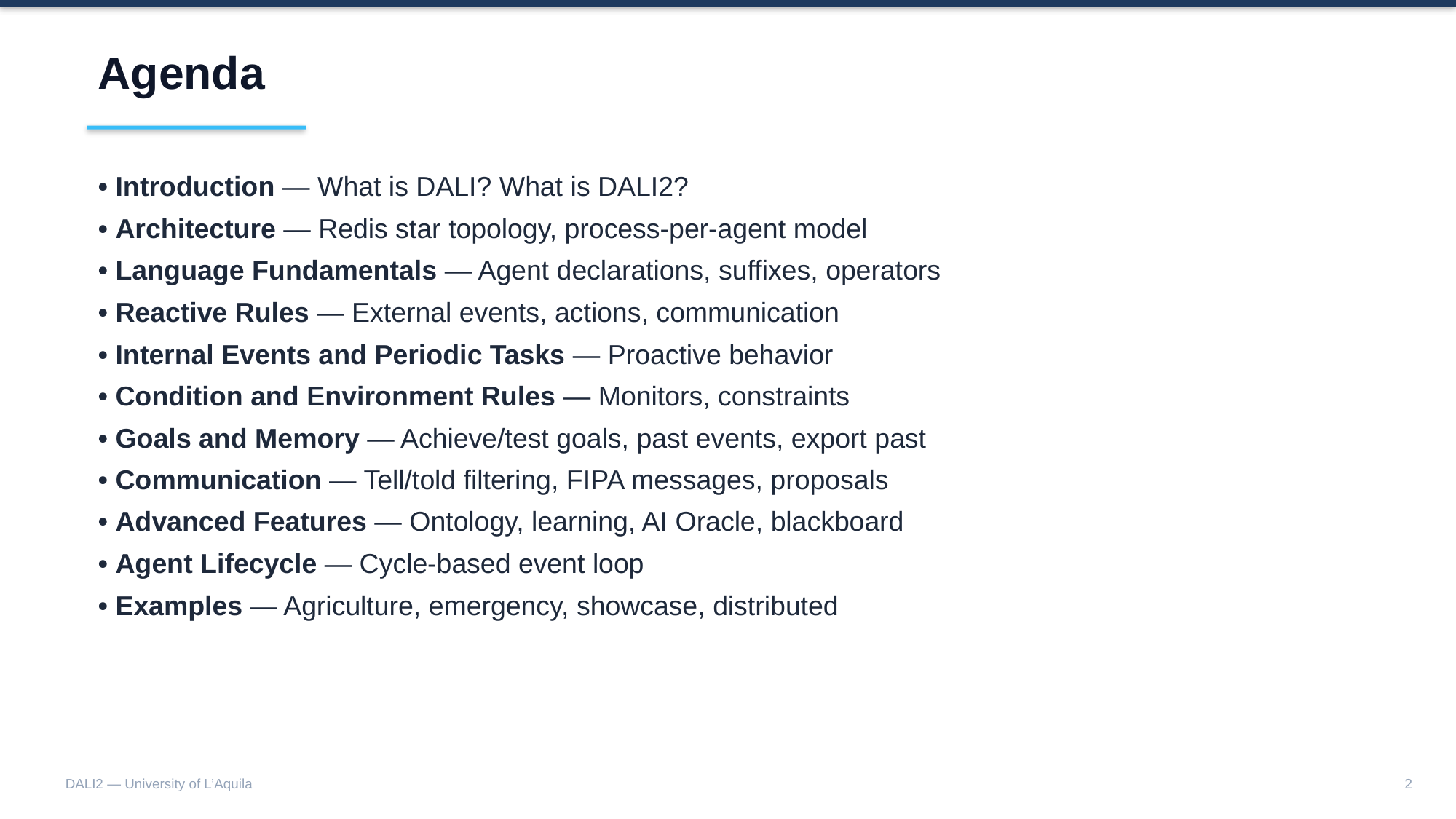

Agenda

• Introduction — What is DALI? What is DALI2?
• Architecture — Redis star topology, process-per-agent model
• Language Fundamentals — Agent declarations, suffixes, operators
• Reactive Rules — External events, actions, communication
• Internal Events and Periodic Tasks — Proactive behavior
• Condition and Environment Rules — Monitors, constraints
• Goals and Memory — Achieve/test goals, past events, export past
• Communication — Tell/told filtering, FIPA messages, proposals
• Advanced Features — Ontology, learning, AI Oracle, blackboard
• Agent Lifecycle — Cycle-based event loop
• Examples — Agriculture, emergency, showcase, distributed
DALI2 — University of L’Aquila
2